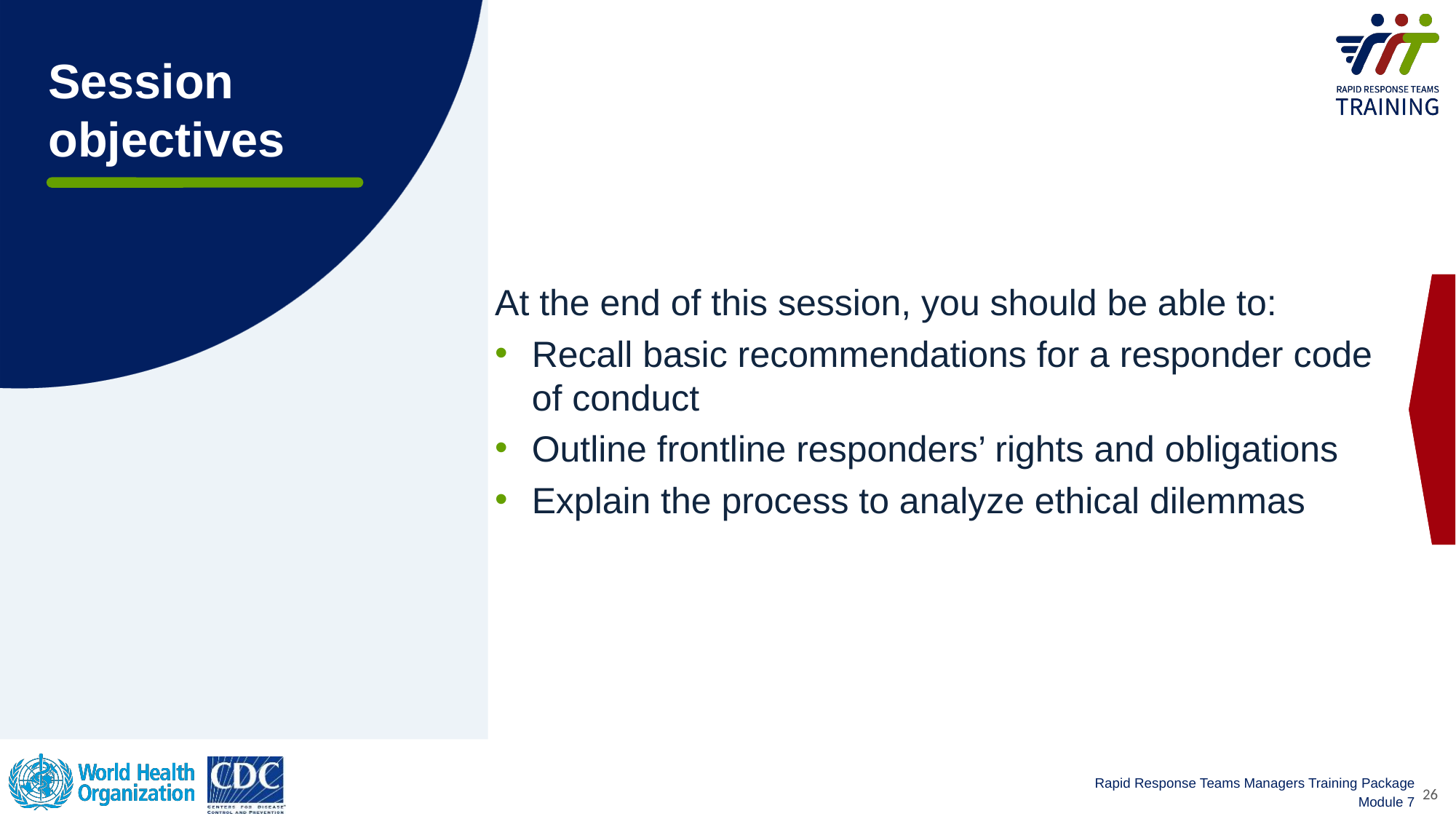

Session objectives
At the end of this session, you should be able to:
Recall basic recommendations for a responder code of conduct
Outline frontline responders’ rights and obligations
Explain the process to analyze ethical dilemmas

26